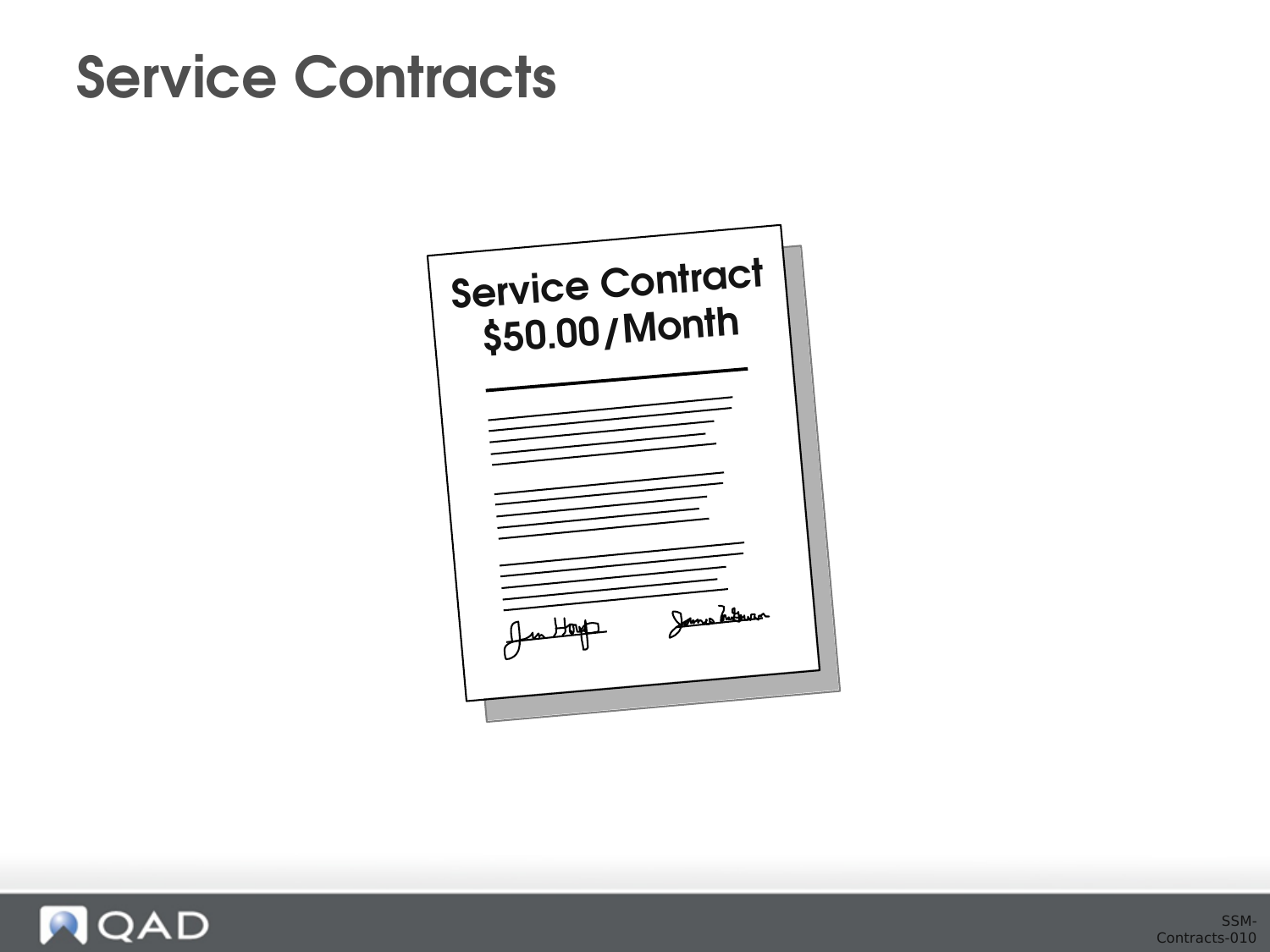

# Service Contracts

Service Contract
$50.00/Month

SSM-Contracts-010